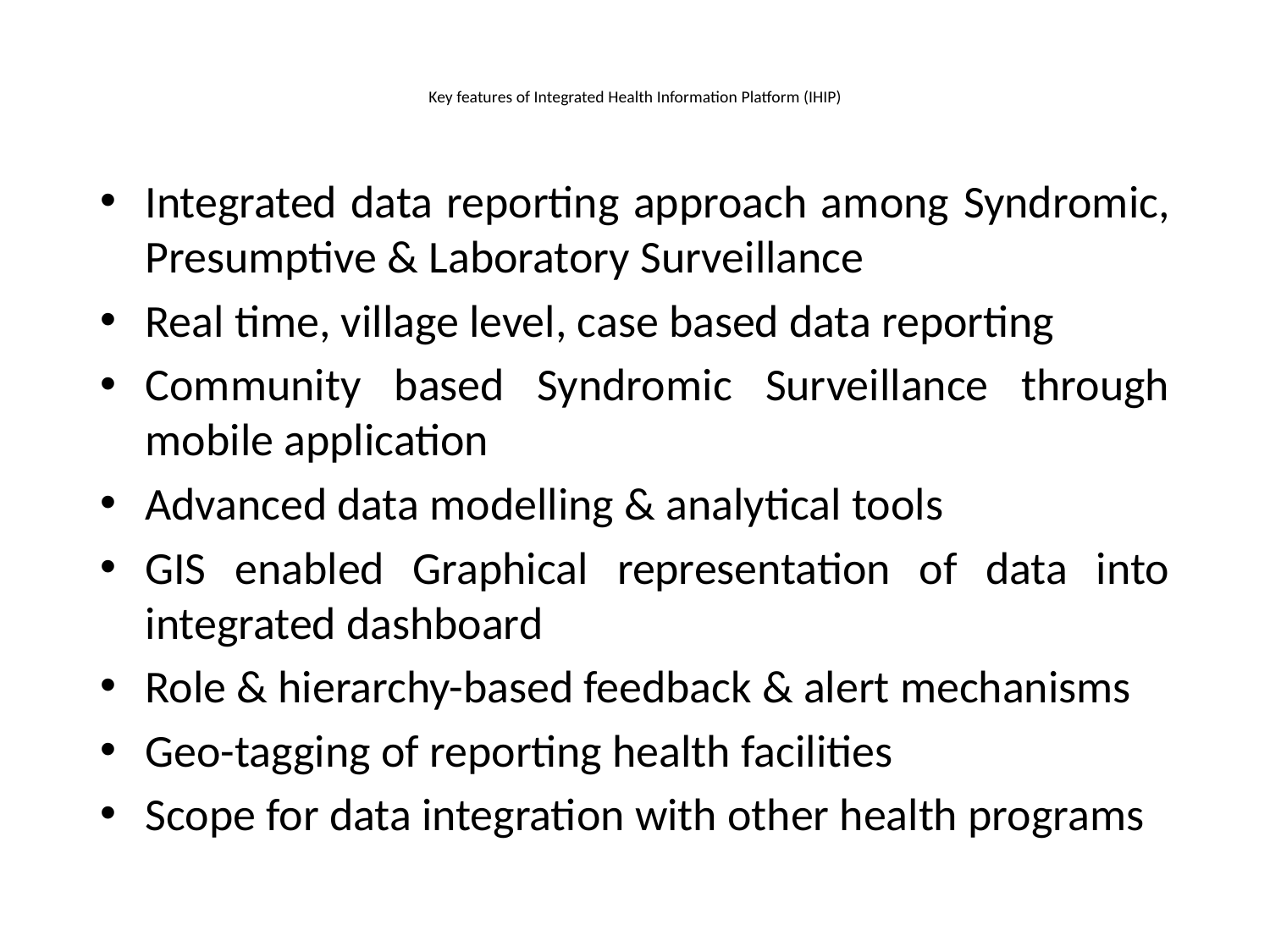

# Key features of Integrated Health Information Platform (IHIP)
Integrated data reporting approach among Syndromic, Presumptive & Laboratory Surveillance
Real time, village level, case based data reporting
Community based Syndromic Surveillance through mobile application
Advanced data modelling & analytical tools
GIS enabled Graphical representation of data into integrated dashboard
Role & hierarchy-based feedback & alert mechanisms
Geo-tagging of reporting health facilities
Scope for data integration with other health programs